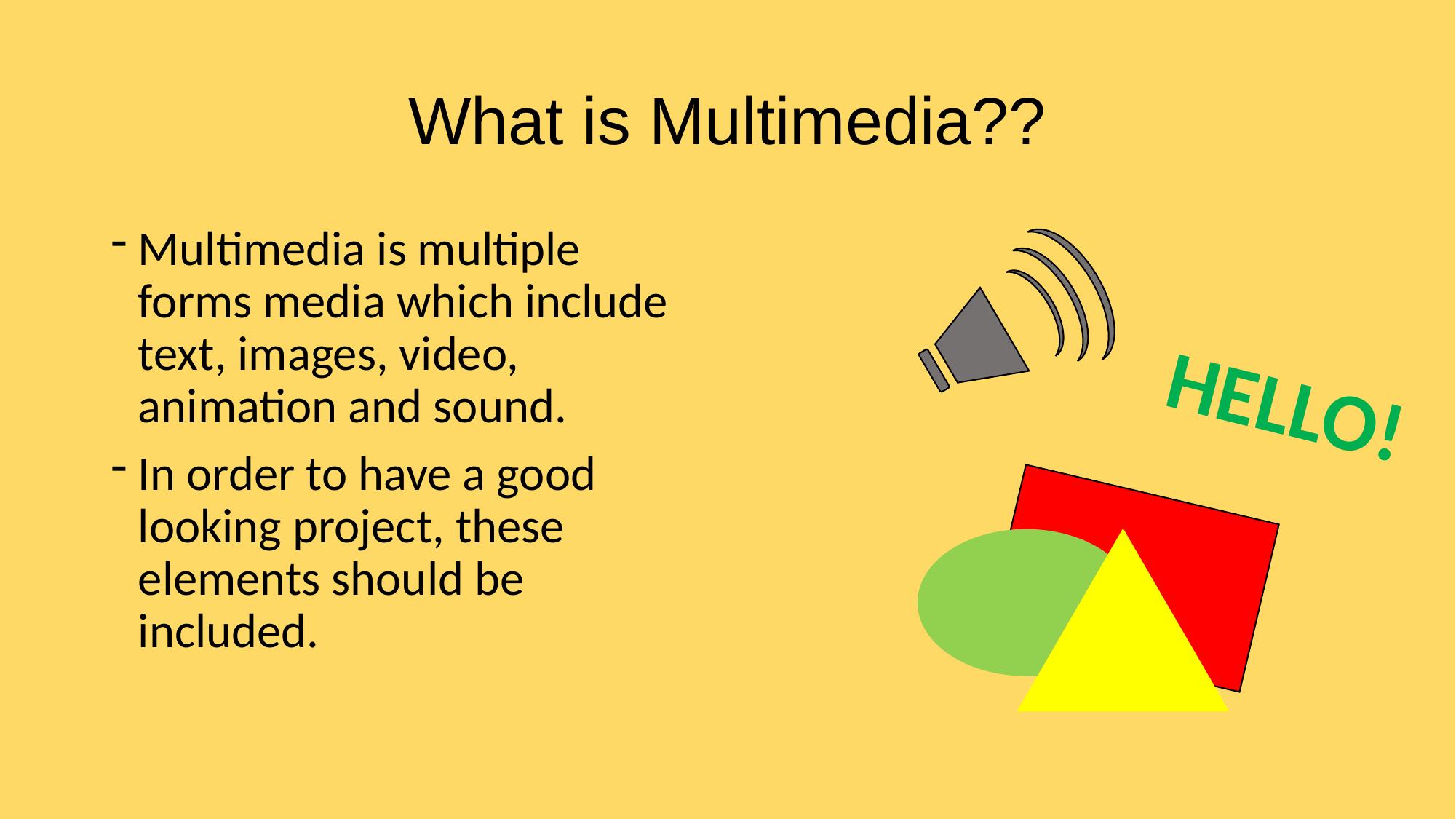

# What is Multimedia??
Multimedia is multiple forms media which include text, images, video, animation and sound.
In order to have a good looking project, these elements should be included.

HELLO!